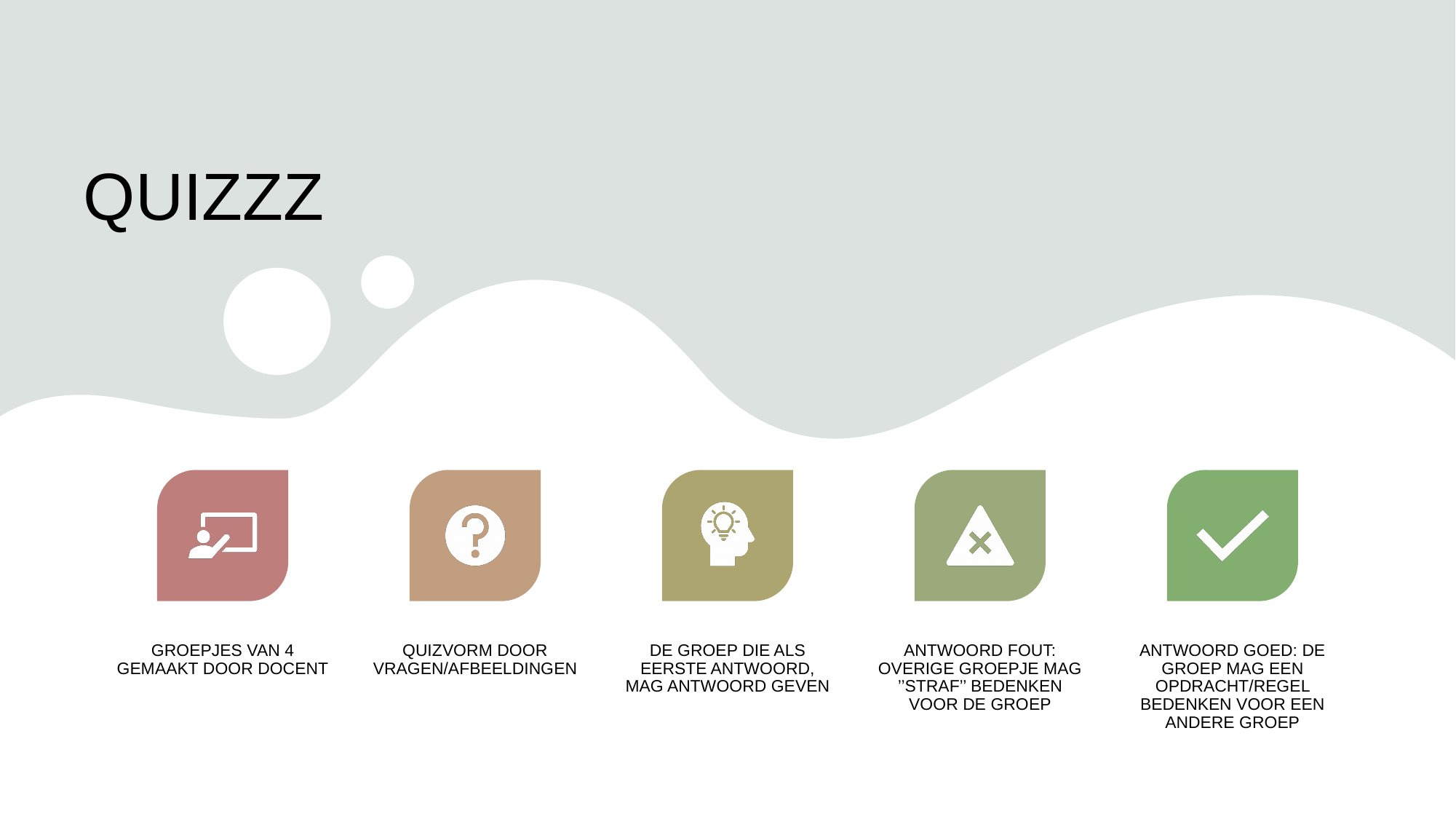

# QUIZZZ

Groepjes van 4 gemaakt door docent
Quizvorm door vragen/afbeeldingen
De groep die als eerste antwoord, mag antwoord geven
Antwoord fout: overige groepje mag ’’straf’’ bedenken voor de groep
Antwoord goed: de groep mag een opdracht/regel bedenken voor een andere groep